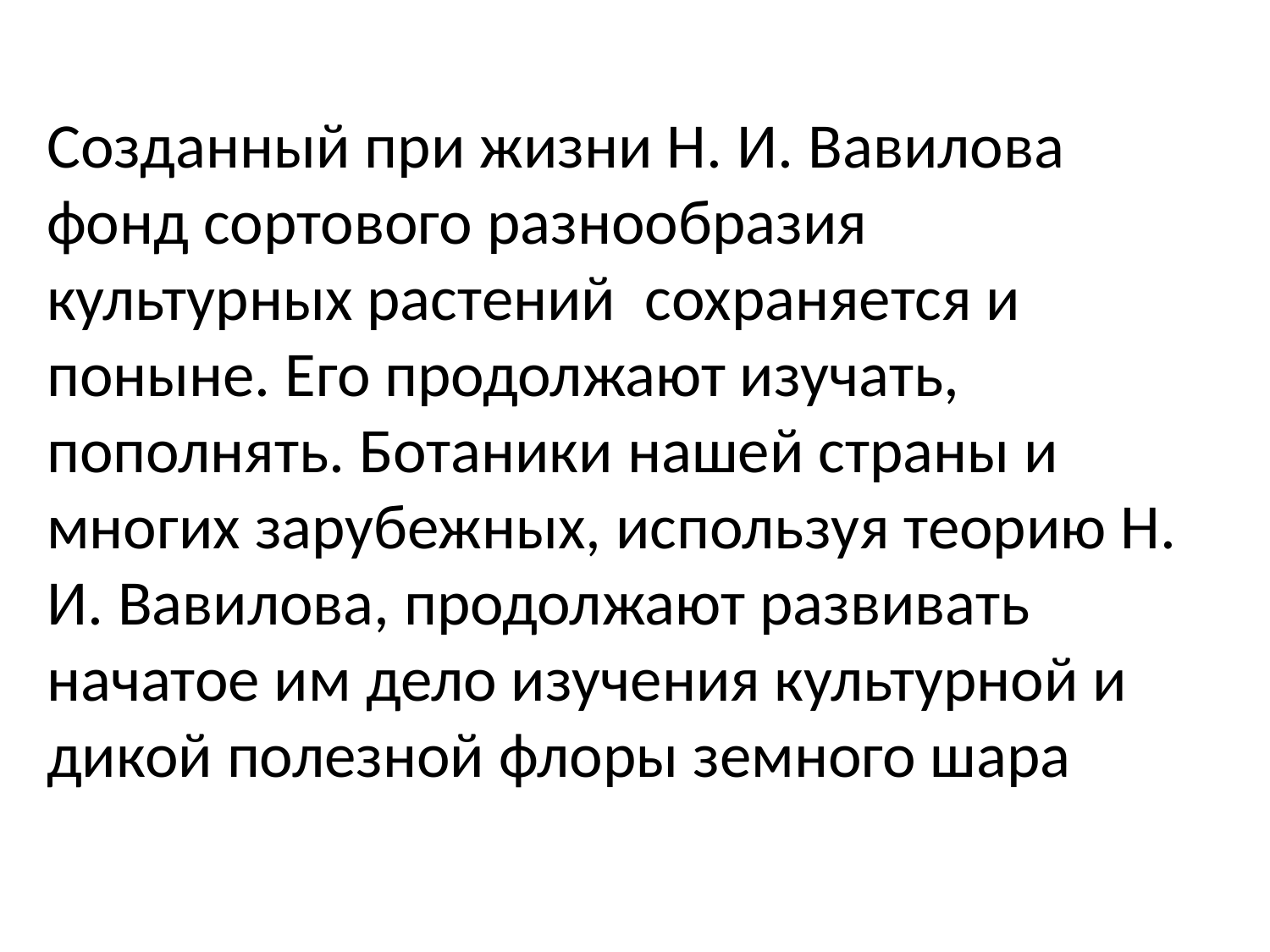

Созданный при жизни Н. И. Вавилова фонд сортового разнообразия культурных растений  сохраняется и поныне. Его продолжают изучать, пополнять. Ботаники нашей страны и многих зарубежных, используя теорию Н. И. Вавилова, продолжают развивать начатое им дело изучения культурной и дикой полезной флоры земного шара